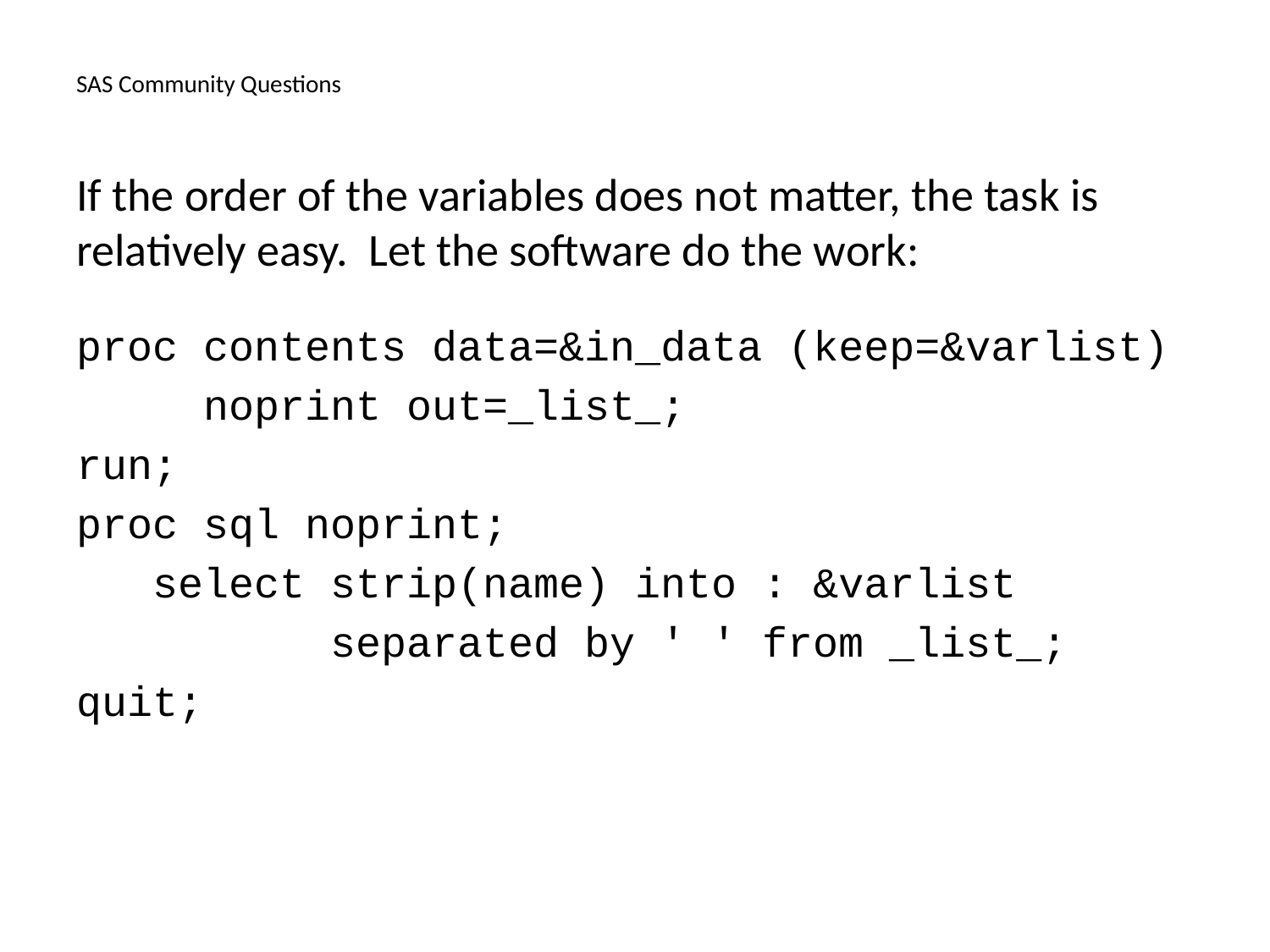

# SAS Community Questions
If the order of the variables does not matter, the task is relatively easy.  Let the software do the work:

proc contents data=&in_data (keep=&varlist)
     noprint out=_list_;
run;
proc sql noprint;
   select strip(name) into : &varlist
          separated by ' ' from _list_;
quit;